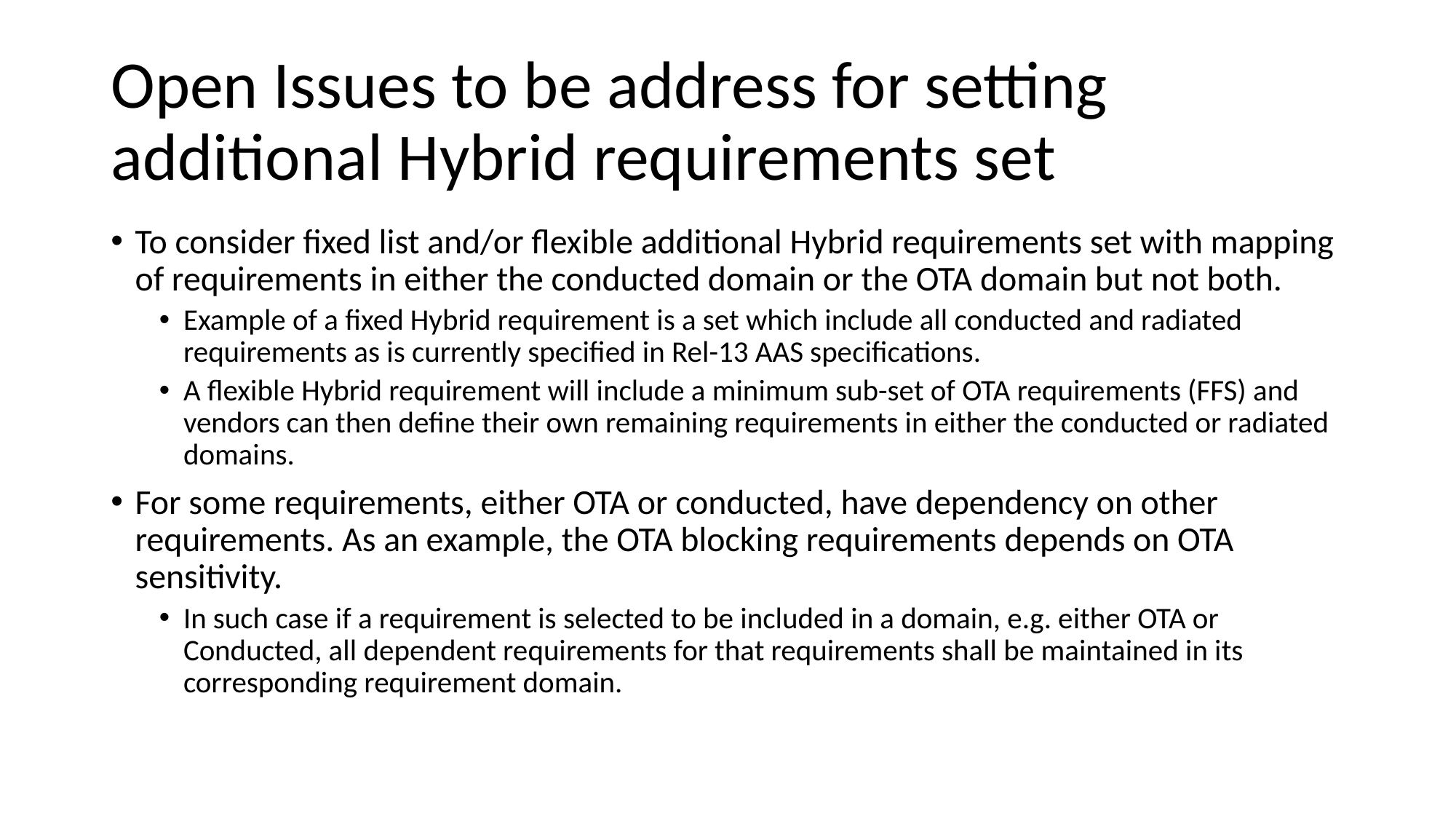

# Open Issues to be address for setting additional Hybrid requirements set
To consider fixed list and/or flexible additional Hybrid requirements set with mapping of requirements in either the conducted domain or the OTA domain but not both.
Example of a fixed Hybrid requirement is a set which include all conducted and radiated requirements as is currently specified in Rel-13 AAS specifications.
A flexible Hybrid requirement will include a minimum sub-set of OTA requirements (FFS) and vendors can then define their own remaining requirements in either the conducted or radiated domains.
For some requirements, either OTA or conducted, have dependency on other requirements. As an example, the OTA blocking requirements depends on OTA sensitivity.
In such case if a requirement is selected to be included in a domain, e.g. either OTA or Conducted, all dependent requirements for that requirements shall be maintained in its corresponding requirement domain.